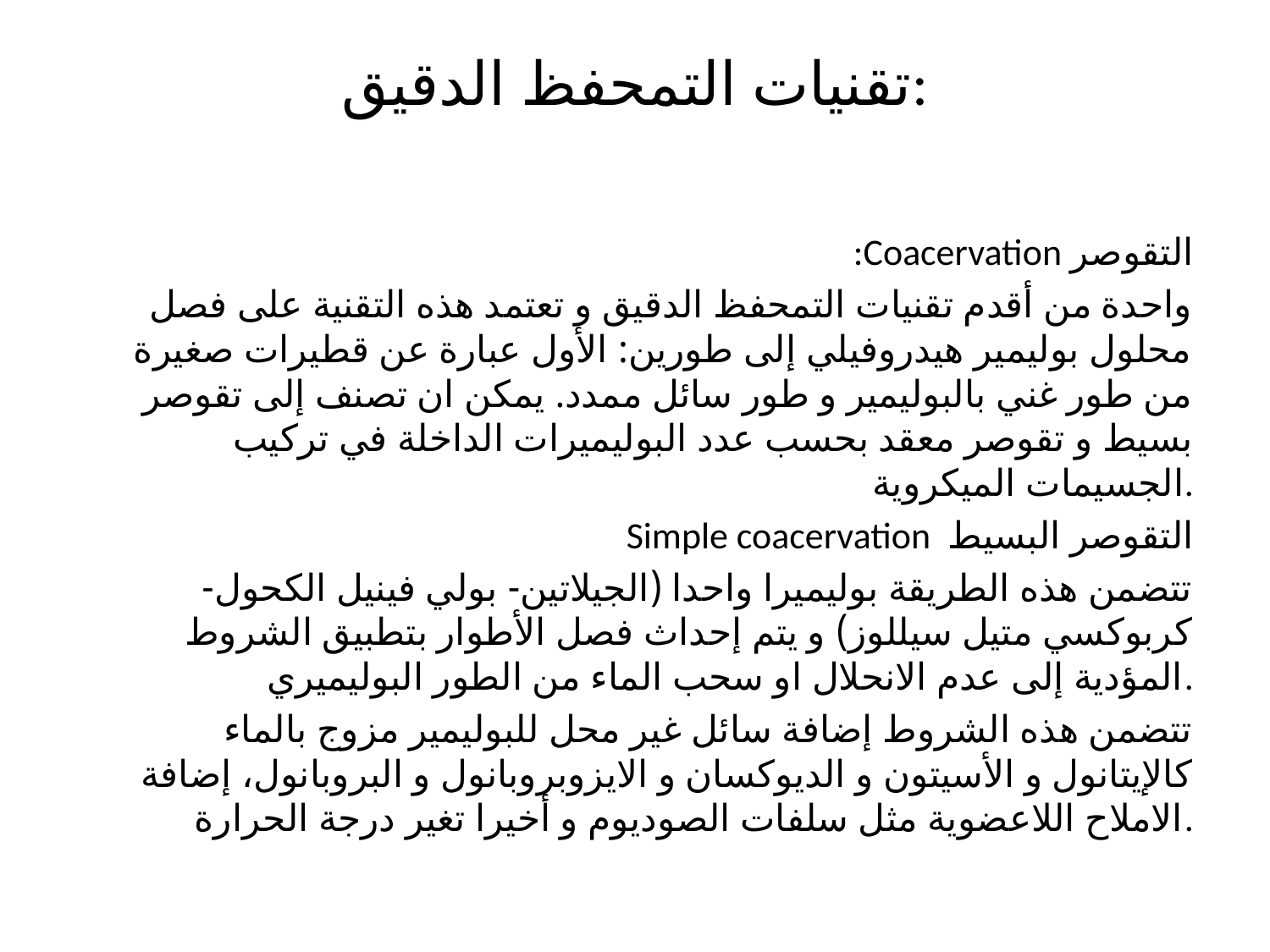

# تقنيات التمحفظ الدقيق:
:Coacervation التقوصر
واحدة من أقدم تقنيات التمحفظ الدقيق و تعتمد هذه التقنية على فصل محلول بوليمير هيدروفيلي إلى طورين: الأول عبارة عن قطيرات صغيرة من طور غني بالبوليمير و طور سائل ممدد. يمكن ان تصنف إلى تقوصر بسيط و تقوصر معقد بحسب عدد البوليميرات الداخلة في تركيب الجسيمات الميكروية.
Simple coacervation  التقوصر البسيط
تتضمن هذه الطريقة بوليميرا واحدا (الجيلاتين- بولي فينيل الكحول- كربوكسي متيل سيللوز) و يتم إحداث فصل الأطوار بتطبيق الشروط المؤدية إلى عدم الانحلال او سحب الماء من الطور البوليميري.
تتضمن هذه الشروط إضافة سائل غير محل للبوليمير مزوج بالماء كالإيتانول و الأسيتون و الديوكسان و الايزوبروبانول و البروبانول، إضافة الاملاح اللاعضوية مثل سلفات الصوديوم و أخيرا تغير درجة الحرارة.